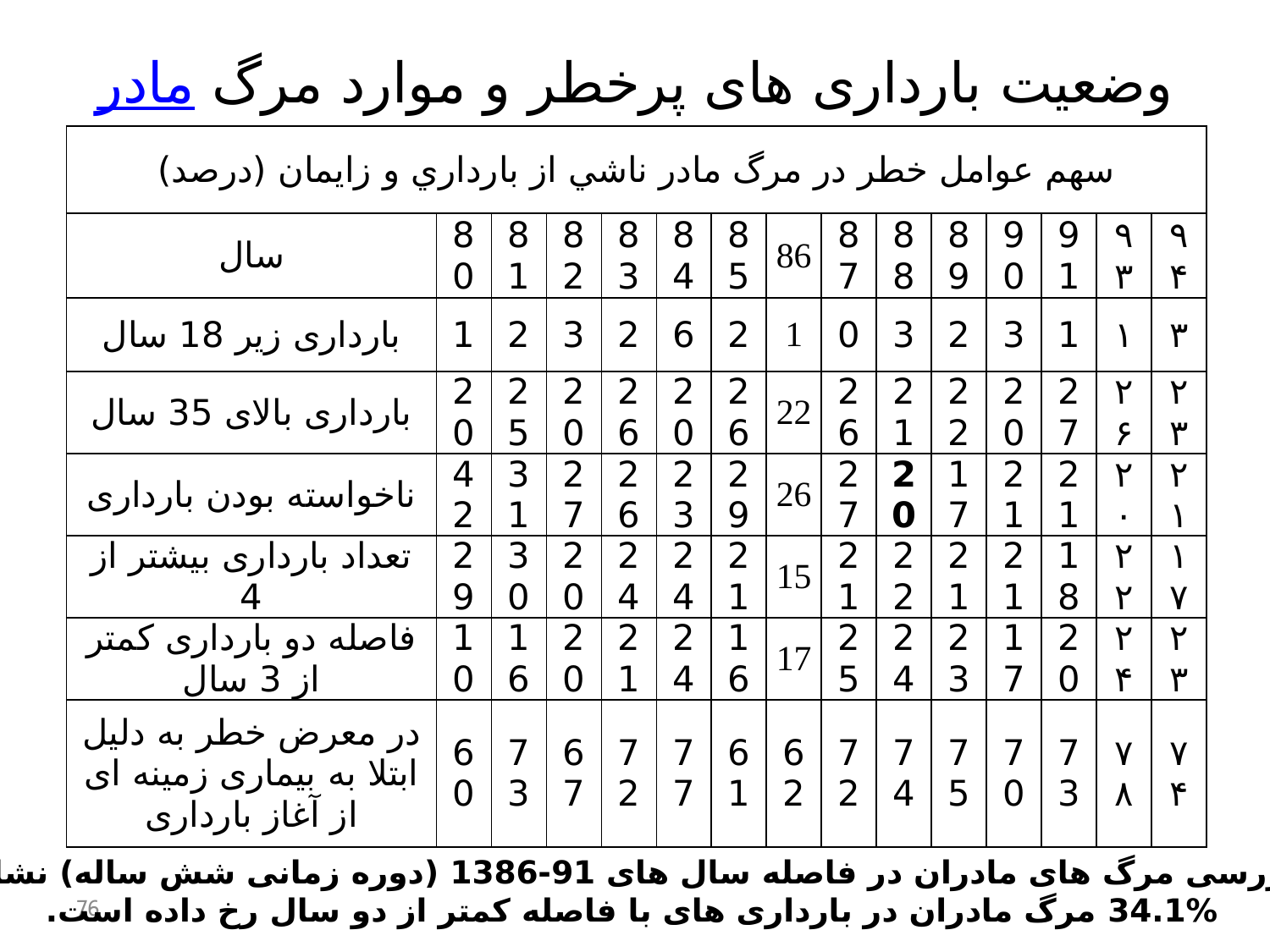

# وضعیت بارداری های پرخطر و موارد مرگ مادر
| سهم عوامل خطر در مرگ مادر ناشي از بارداري و زايمان (درصد) |  |  |  |  |  |  |  |  |  |  |  |  |  |  |
| --- | --- | --- | --- | --- | --- | --- | --- | --- | --- | --- | --- | --- | --- | --- |
| سال | 80 | 81 | 82 | 83 | 84 | 85 | 86 | 87 | 88 | 89 | 90 | 91 | ۹۳ | ۹۴ |
| بارداری زیر 18 سال | 1 | 2 | 3 | 2 | 6 | 2 | 1 | 0 | 3 | 2 | 3 | 1 | ۱ | ۳ |
| بارداری بالای 35 سال | 20 | 25 | 20 | 26 | 20 | 26 | 22 | 26 | 21 | 22 | 20 | 27 | ۲۶ | ۲۳ |
| ناخواسته بودن بارداری | 42 | 31 | 27 | 26 | 23 | 29 | 26 | 27 | 20 | 17 | 21 | 21 | ۲۰ | ۲۱ |
| تعداد بارداری بیشتر از 4 | 29 | 30 | 20 | 24 | 24 | 21 | 15 | 21 | 22 | 21 | 21 | 18 | ۲۲ | ۱۷ |
| فاصله دو بارداری کمتر از 3 سال | 10 | 16 | 20 | 21 | 24 | 16 | 17 | 25 | 24 | 23 | 17 | 20 | ۲۴ | ۲۳ |
| در معرض خطر به دلیل ابتلا به بیماری زمینه ای از آغاز بارداری | 60 | 73 | 67 | 72 | 77 | 61 | 62 | 72 | 74 | 75 | 70 | 73 | ۷۸ | ۷۴ |
براساس بررسی مرگ های مادران در فاصله سال های 91-1386 (دوره زمانی شش ساله) نشان می دهد
 34.1% مرگ مادران در بارداری های با فاصله کمتر از دو سال رخ داده است.
76